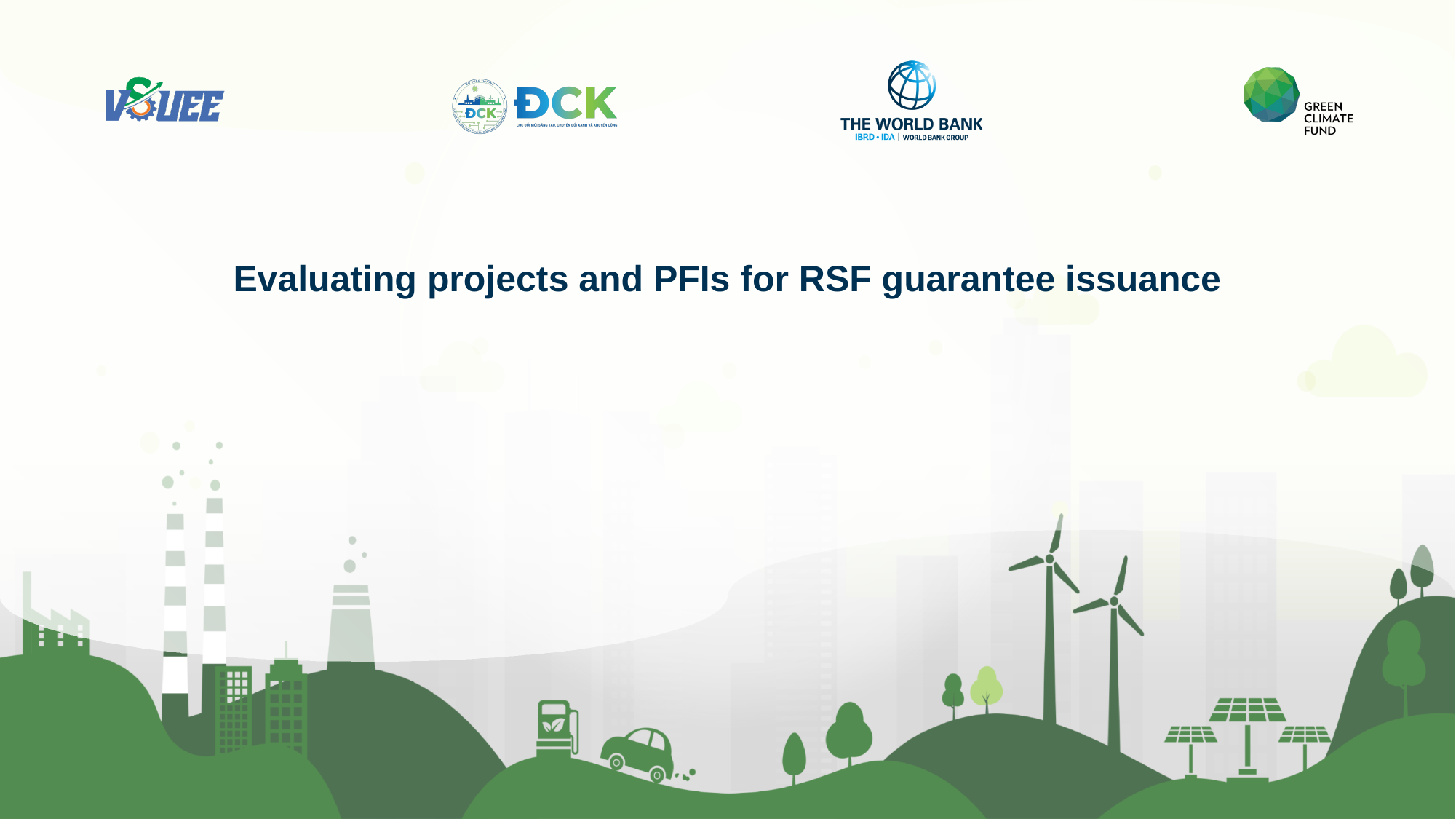

Evaluating projects and PFIs for RSF guarantee issuance